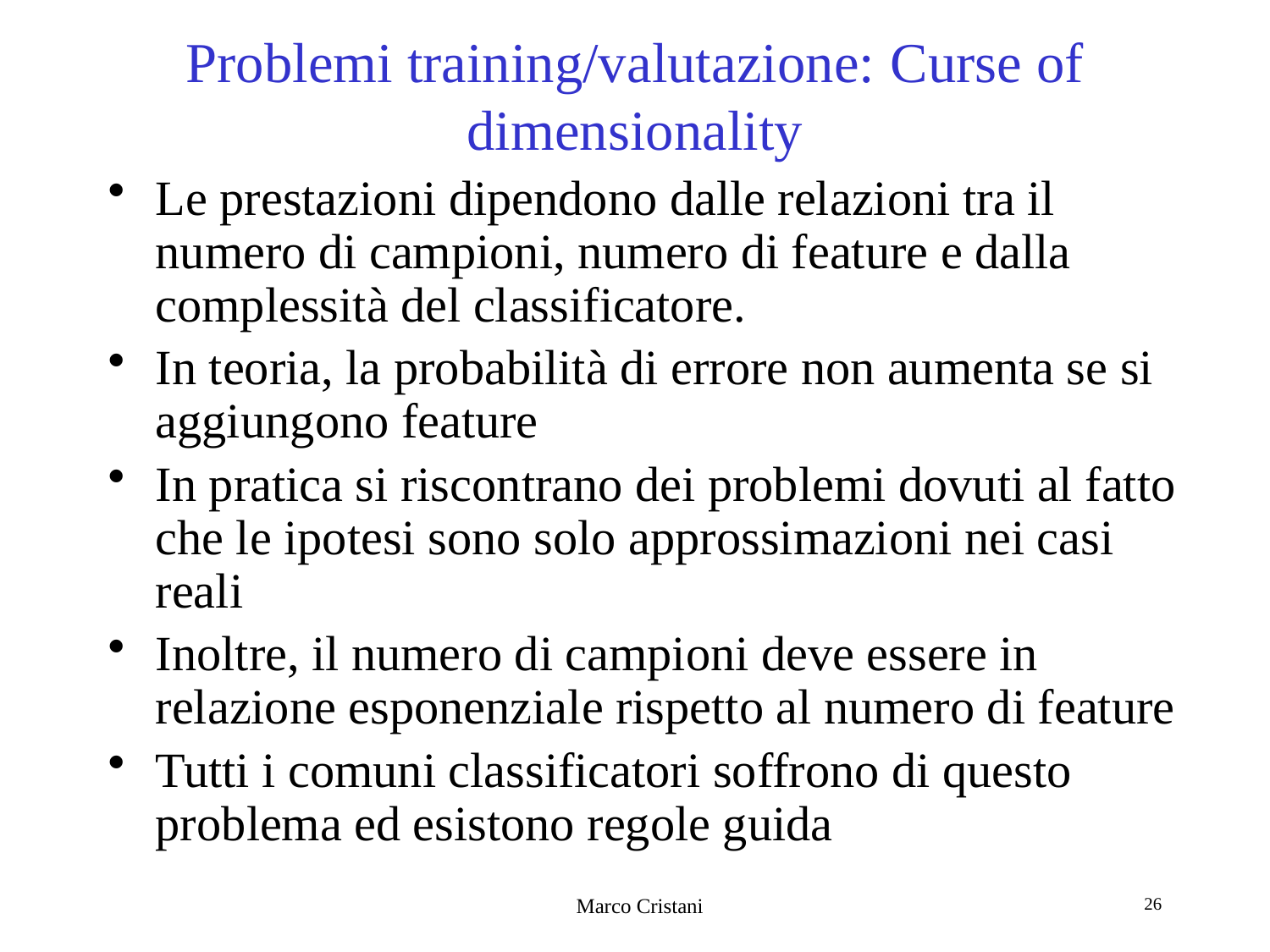

# Problemi training/valutazione: Curse of dimensionality
Le prestazioni dipendono dalle relazioni tra il numero di campioni, numero di feature e dalla complessità del classificatore.
In teoria, la probabilità di errore non aumenta se si aggiungono feature
In pratica si riscontrano dei problemi dovuti al fatto che le ipotesi sono solo approssimazioni nei casi reali
Inoltre, il numero di campioni deve essere in relazione esponenziale rispetto al numero di feature
Tutti i comuni classificatori soffrono di questo problema ed esistono regole guida
Marco Cristani
26